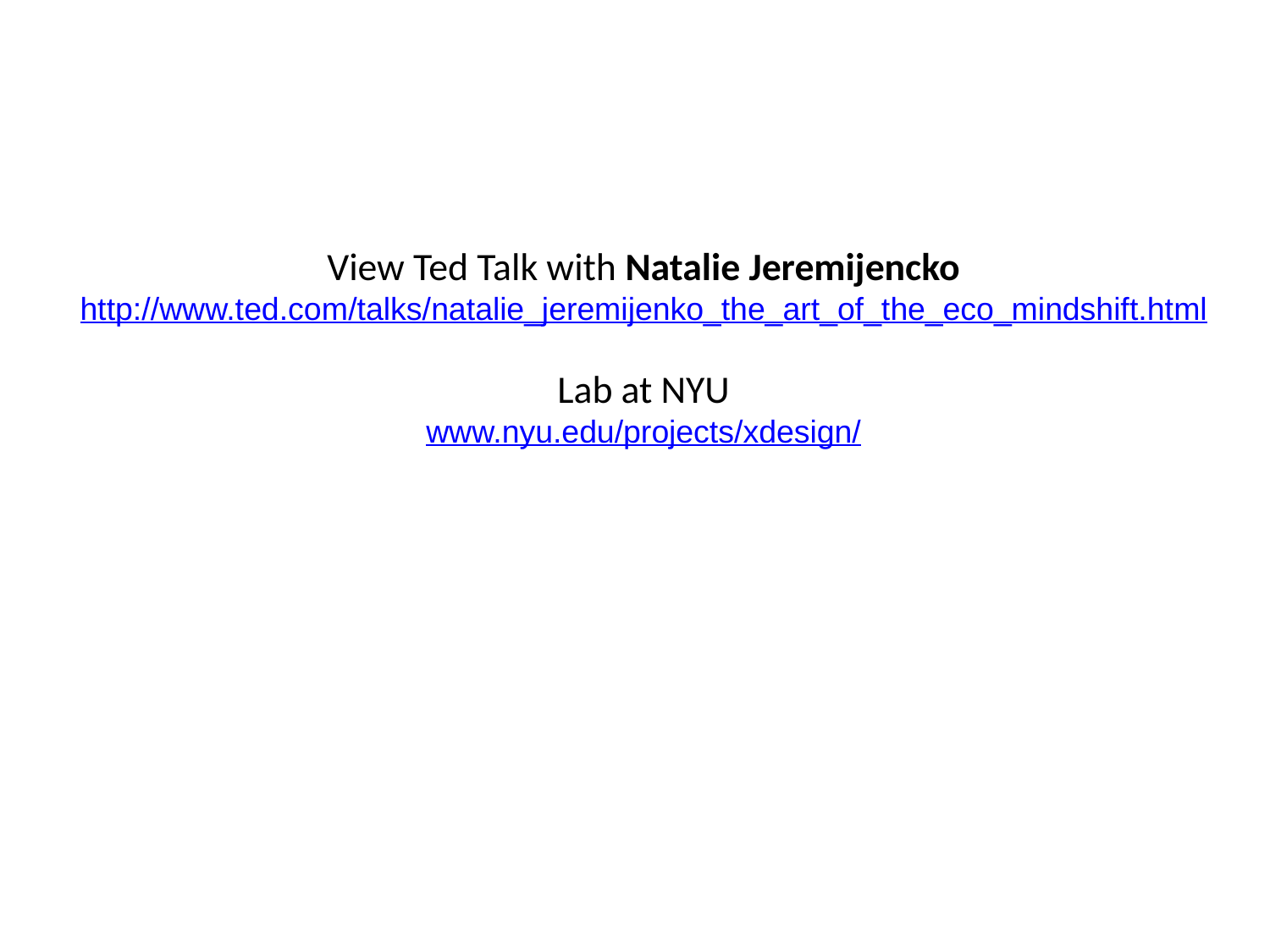

View Ted Talk with Natalie Jeremijencko
http://www.ted.com/talks/natalie_jeremijenko_the_art_of_the_eco_mindshift.html

Lab at NYU
www.nyu.edu/projects/xdesign/